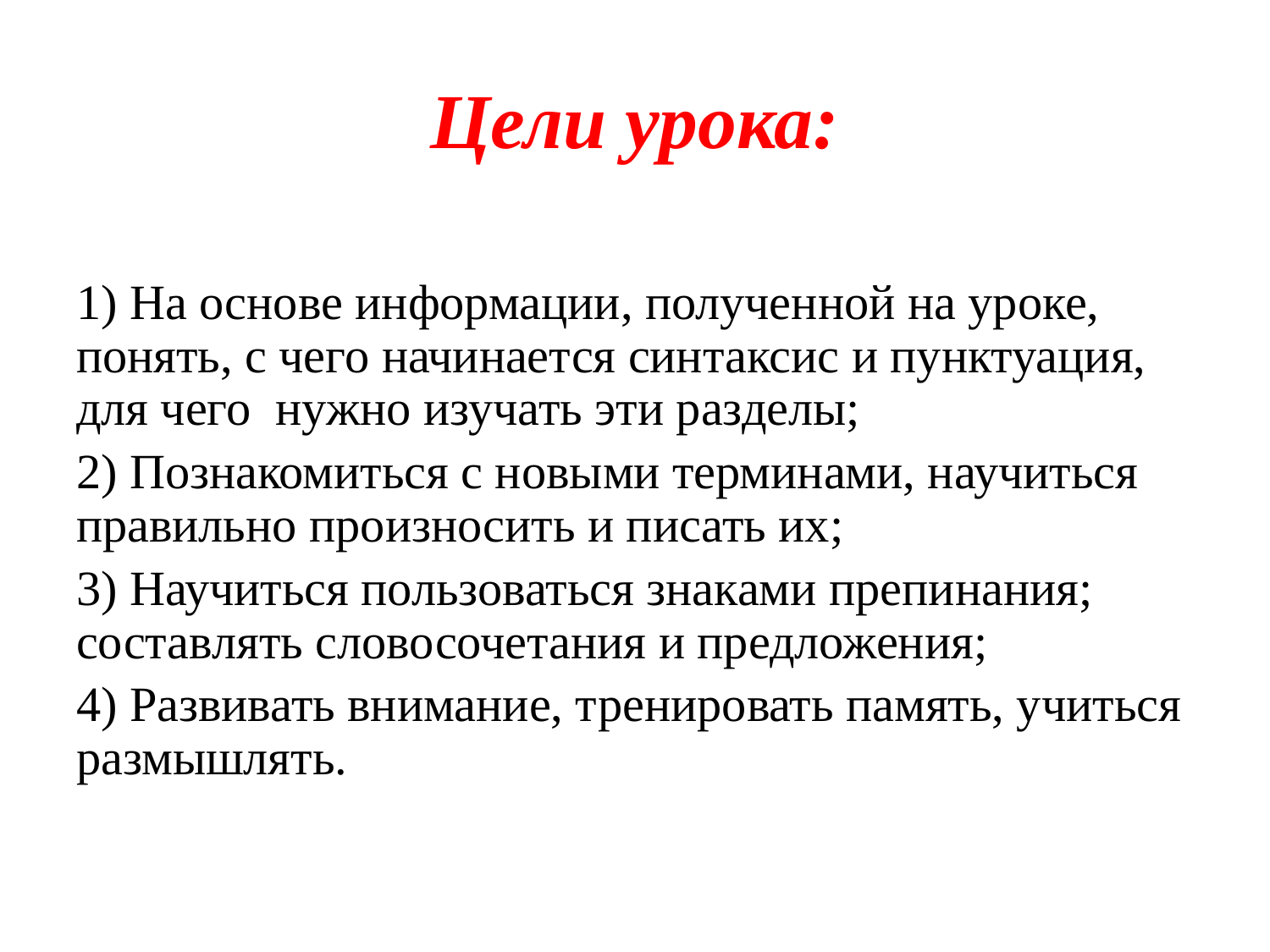

# Цели урока:

1) На основе информации, полученной на уроке, понять, с чего начинается синтаксис и пунктуация,  для чего  нужно изучать эти разделы;
2) Познакомиться с новыми терминами, научиться правильно произносить и писать их;
3) Научиться пользоваться знаками препинания; составлять словосочетания и предложения;
4) Развивать внимание, тренировать память, учиться размышлять.